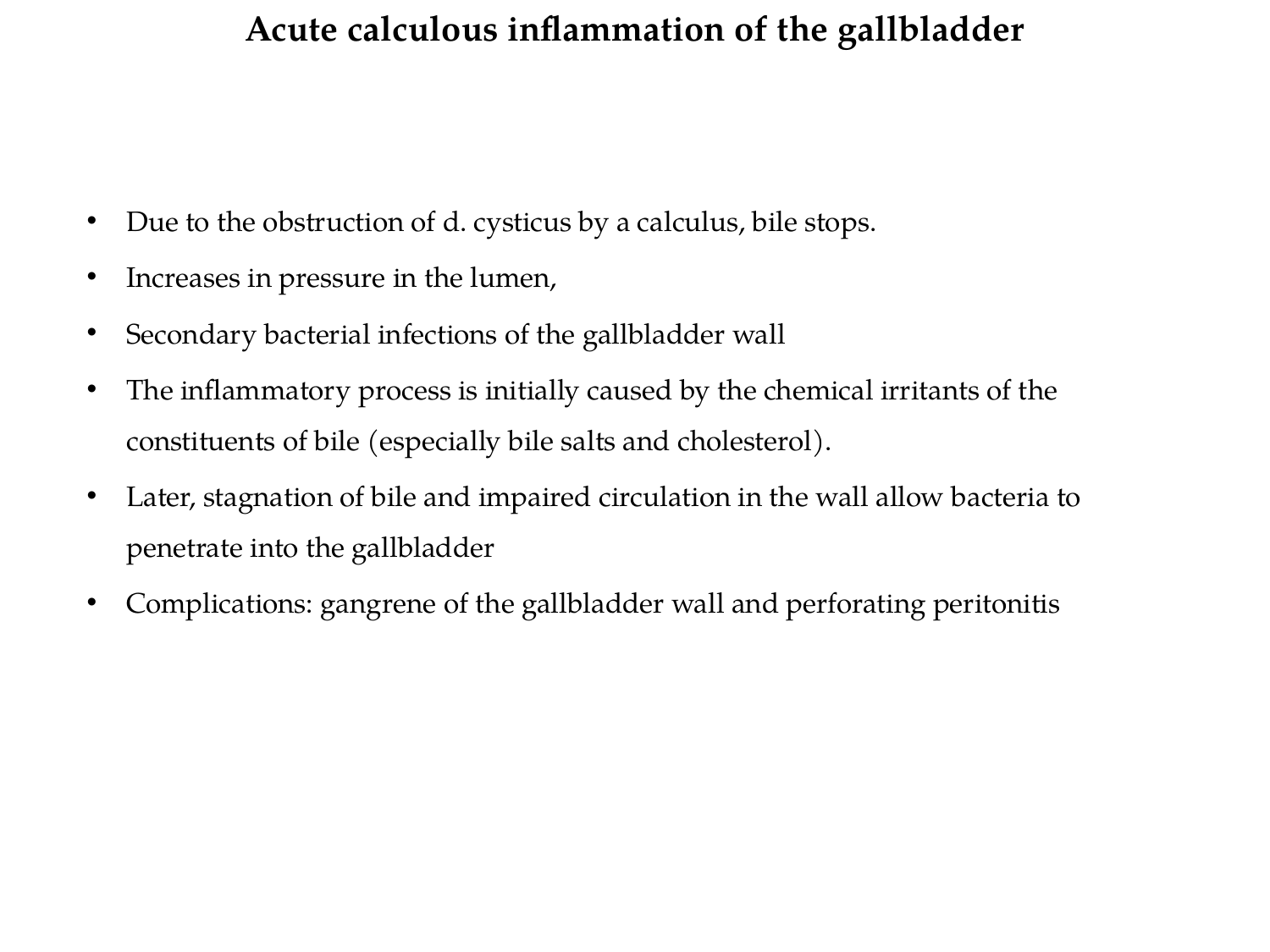

Acute calculous inflammation of the gallbladder
Due to the obstruction of d. cysticus by a calculus, bile stops.
Increases in pressure in the lumen,
Secondary bacterial infections of the gallbladder wall
The inflammatory process is initially caused by the chemical irritants of the constituents of bile (especially bile salts and cholesterol).
Later, stagnation of bile and impaired circulation in the wall allow bacteria to penetrate into the gallbladder
Complications: gangrene of the gallbladder wall and perforating peritonitis